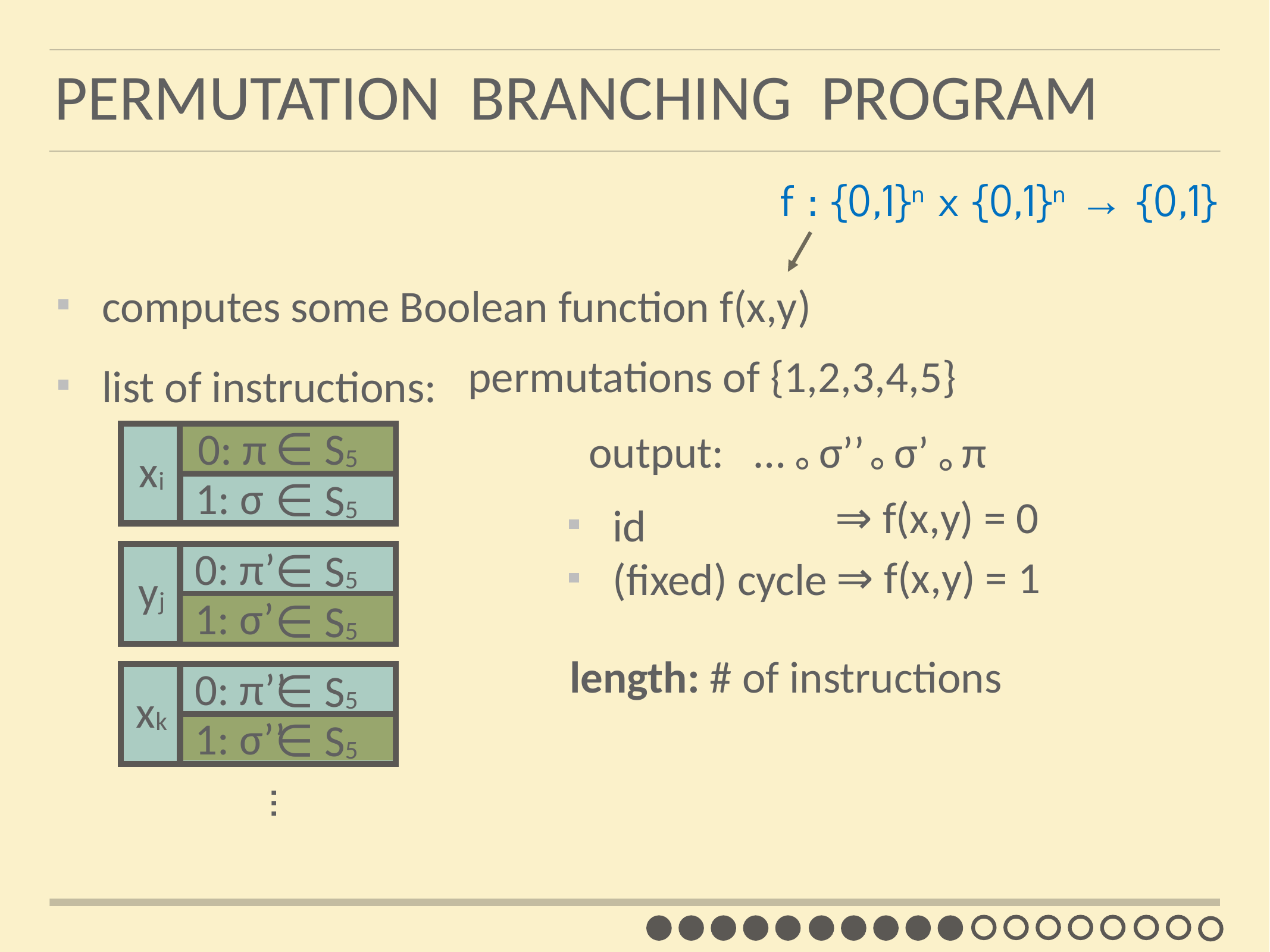

# Permutation  Branching  Program
f : {0,1}n x {0,1}n → {0,1}
computes some Boolean function f(x,y)
list of instructions:
permutations of {1,2,3,4,5}
0: π
output:   … ° σ’’ ° σ’ ° π
∈ S5
∈ S5
∈ S5
∈ S5
∈ S5
∈ S5

xi
1: σ

id
(fixed) cycle
⇒ f(x,y) = 0
0: π’

yj

⇒ f(x,y) = 1
1: σ’

length: # of instructions
0: π’’

xk

1: σ’’

…